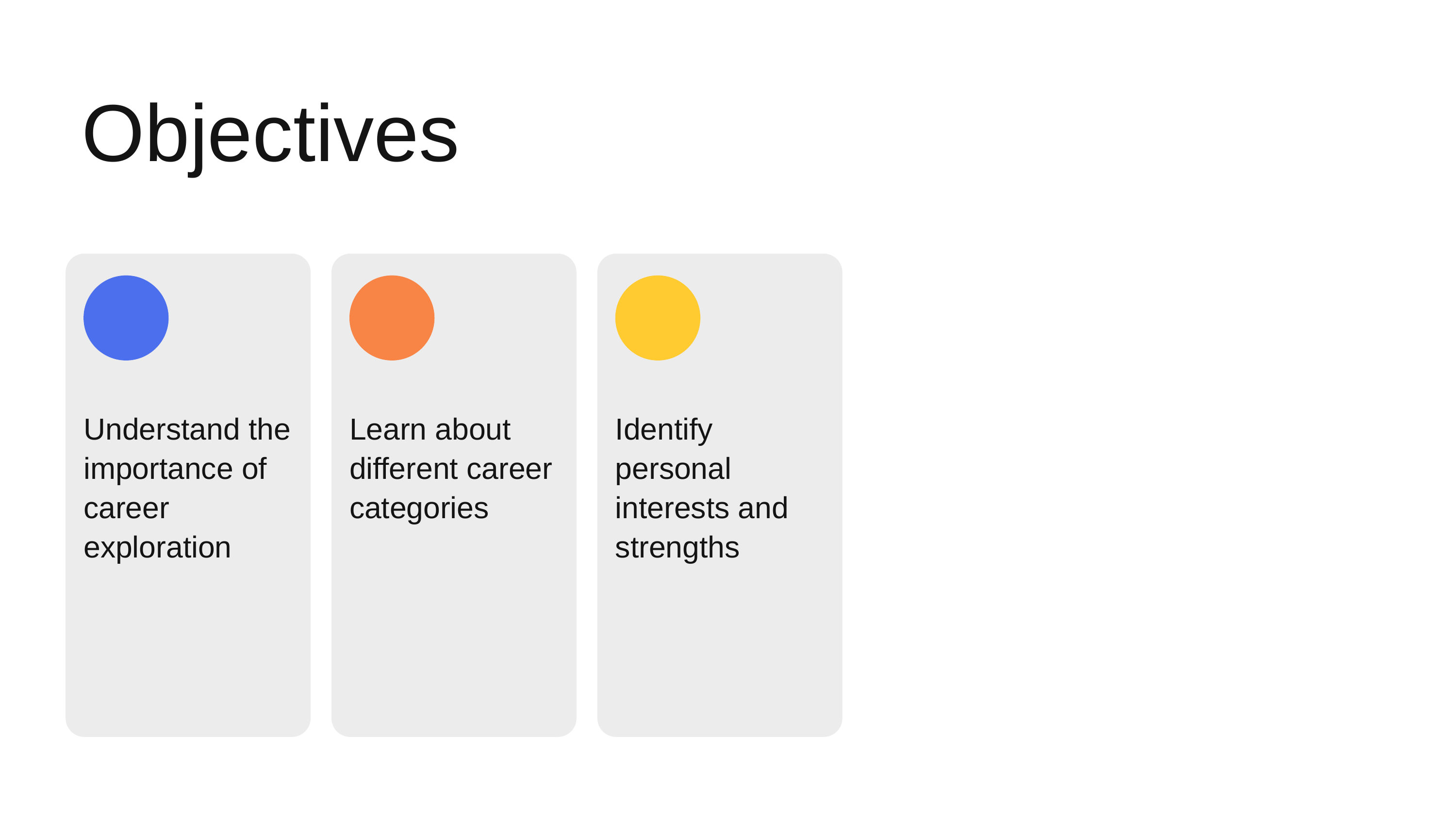

Objectives

Understand the importance of career exploration
Learn about different career categories
Identify personal interests and strengths